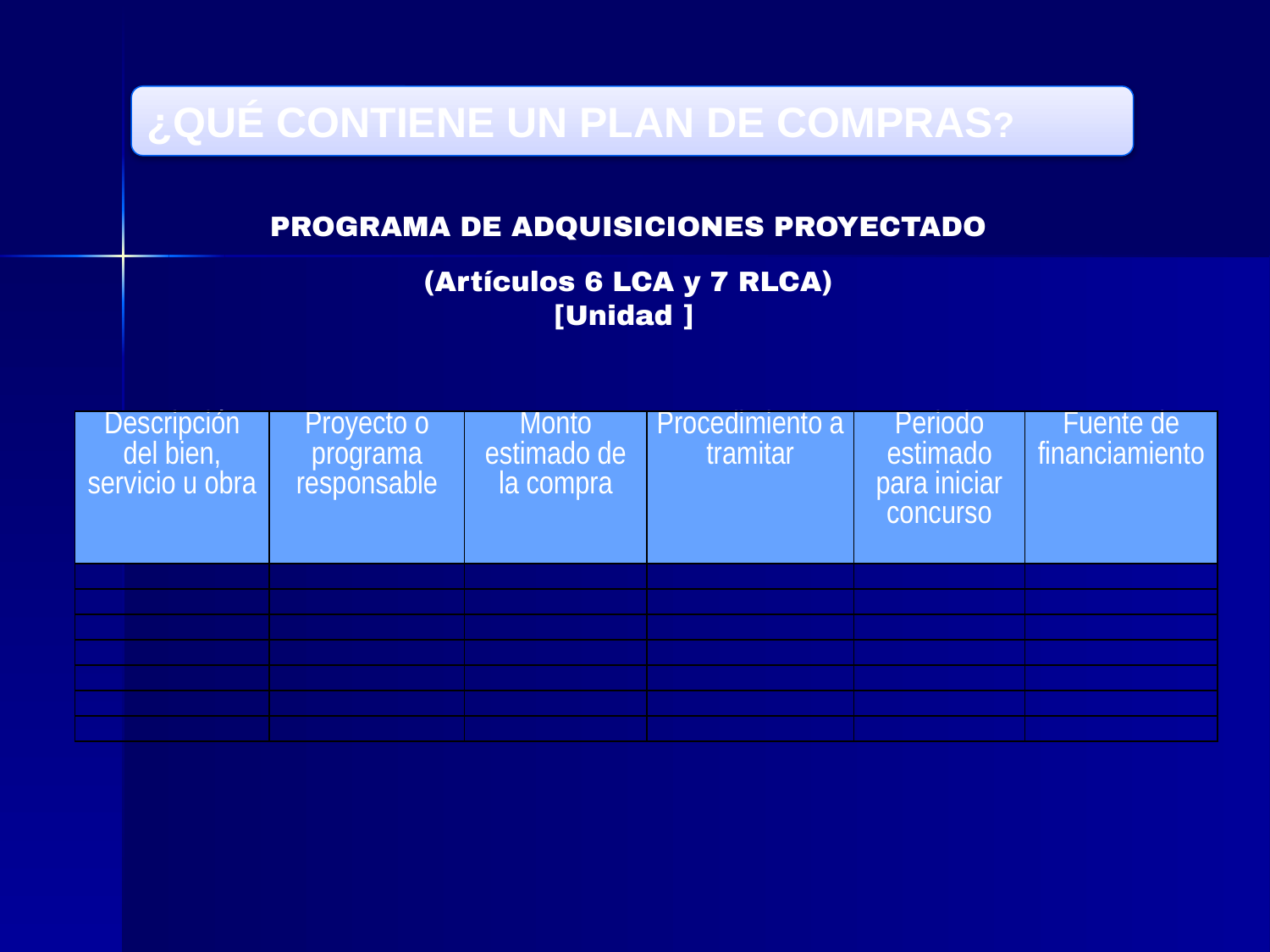

¿QUÉ CONTIENE UN PLAN DE COMPRAS?
PROGRAMA DE ADQUISICIONES PROYECTADO

(Artículos 6 LCA y 7 RLCA)
[Unidad ]

| Descripción del bien, servicio u obra | Proyecto o programa responsable | Monto estimado de la compra | Procedimiento a tramitar | Periodo estimado para iniciar concurso | Fuente de financiamiento |
| --- | --- | --- | --- | --- | --- |
|  |  |  |  |  |  |
|  |  |  |  |  |  |
|  |  |  |  |  |  |
|  |  |  |  |  |  |
|  |  |  |  |  |  |
|  |  |  |  |  |  |
|  |  |  |  |  |  |